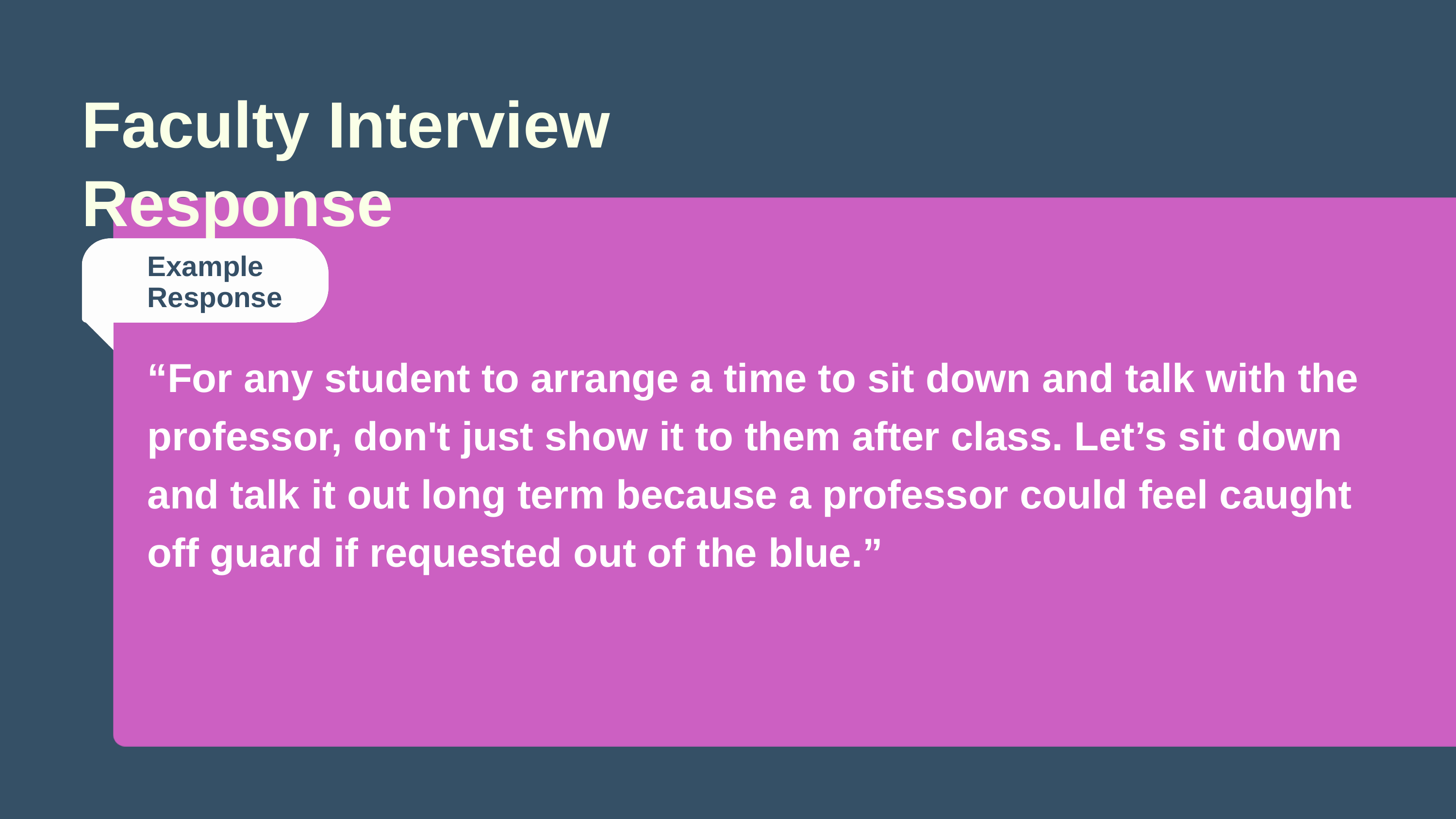

Faculty Interview Response

Example Response

“For any student to arrange a time to sit down and talk with the professor, don't just show it to them after class. Let’s sit down and talk it out long term because a professor could feel caught off guard if requested out of the blue.”